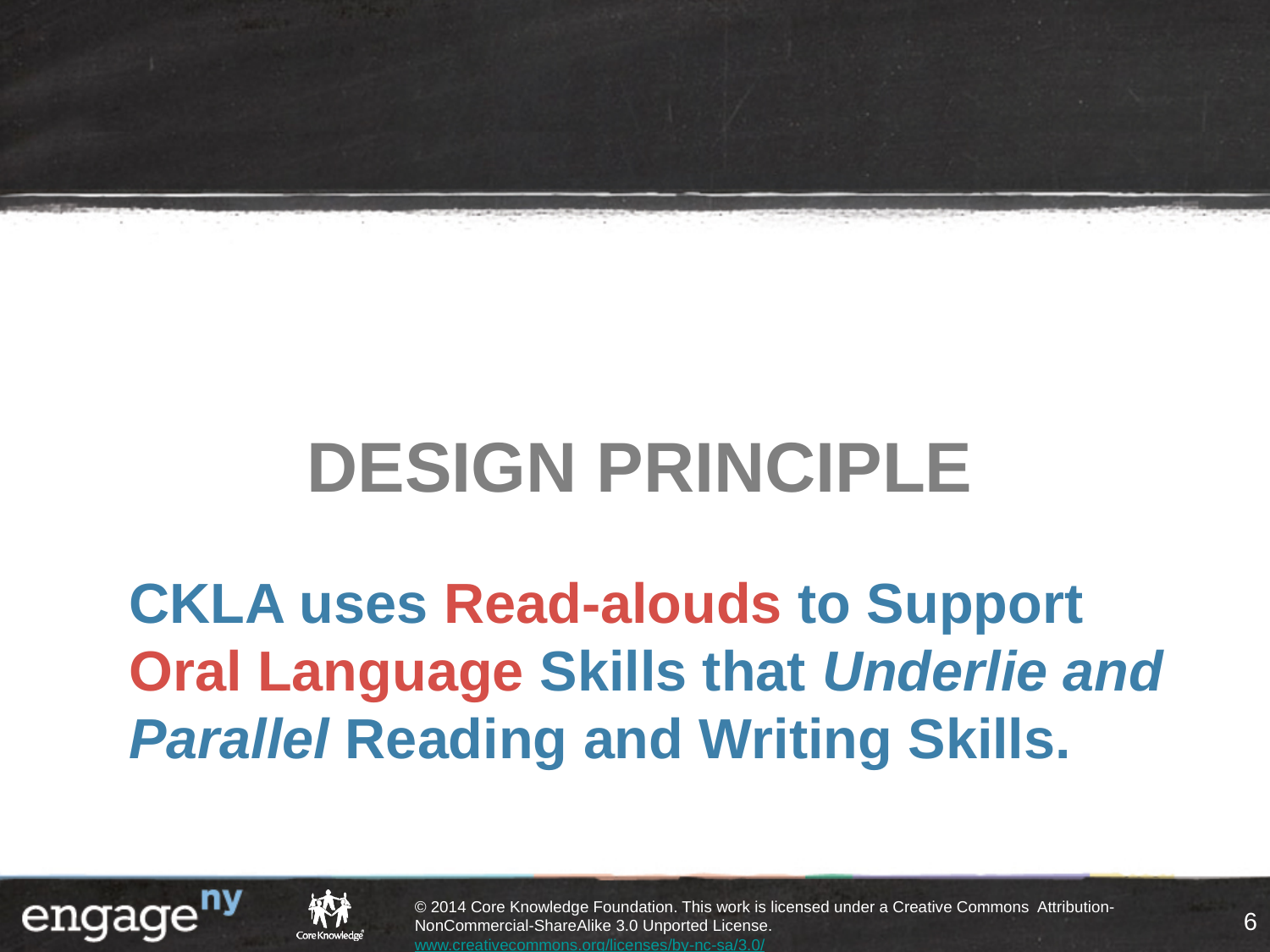

DESIGN PRINCIPLE

# CKLA uses Read-alouds to Support Oral Language Skills that Underlie and Parallel Reading and Writing Skills.
6